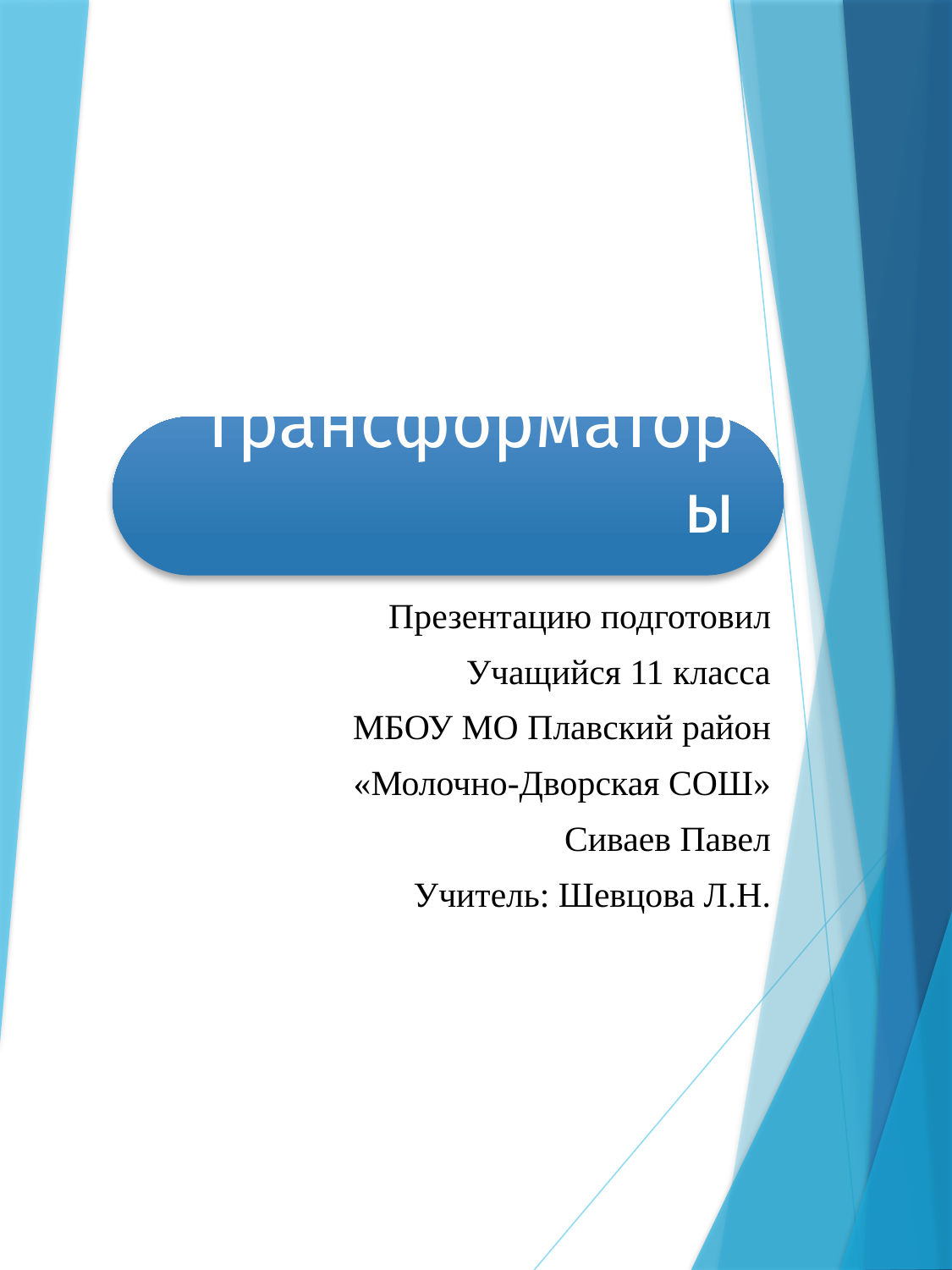

# Трансформаторы

Презентацию подготовил
Учащийся 11 класса
МБОУ МО Плавский район
«Молочно-Дворская СОШ»
Сиваев Павел
Учитель: Шевцова Л.Н.